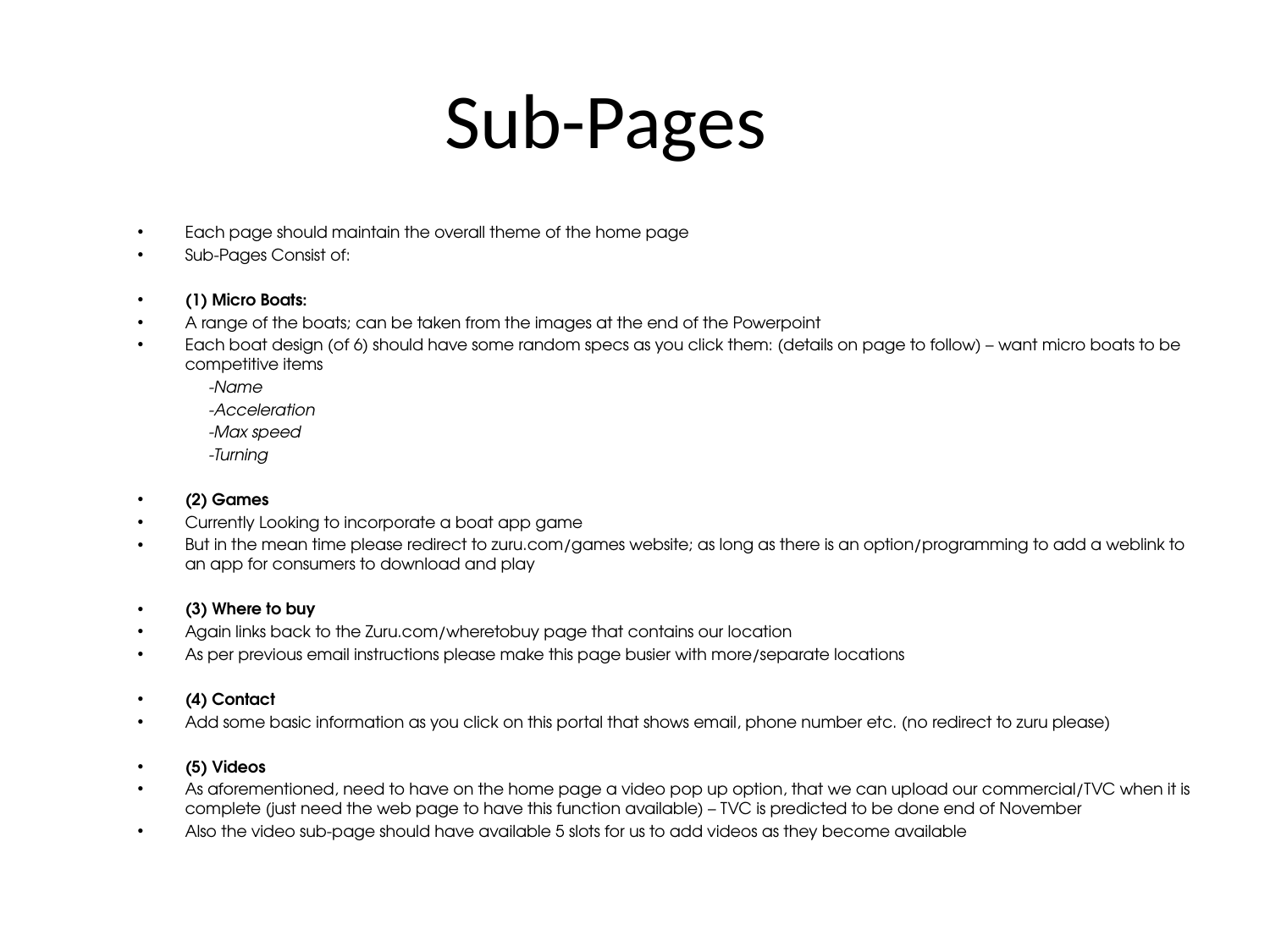

# Sub-Pages
Each page should maintain the overall theme of the home page
Sub-Pages Consist of:

(1) Micro Boats:
A range of the boats; can be taken from the images at the end of the Powerpoint
Each boat design (of 6) should have some random specs as you click them: (details on page to follow) – want micro boats to be competitive items
                -Name
                -Acceleration
                -Max speed
                -Turning

(2) Games
Currently Looking to incorporate a boat app game
But in the mean time please redirect to zuru.com/games website; as long as there is an option/programming to add a weblink to an app for consumers to download and play

(3) Where to buy
Again links back to the Zuru.com/wheretobuy page that contains our location
As per previous email instructions please make this page busier with more/separate locations

(4) Contact
Add some basic information as you click on this portal that shows email, phone number etc. (no redirect to zuru please)

(5) Videos
As aforementioned, need to have on the home page a video pop up option, that we can upload our commercial/TVC when it is complete (just need the web page to have this function available) – TVC is predicted to be done end of November
Also the video sub-page should have available 5 slots for us to add videos as they become available